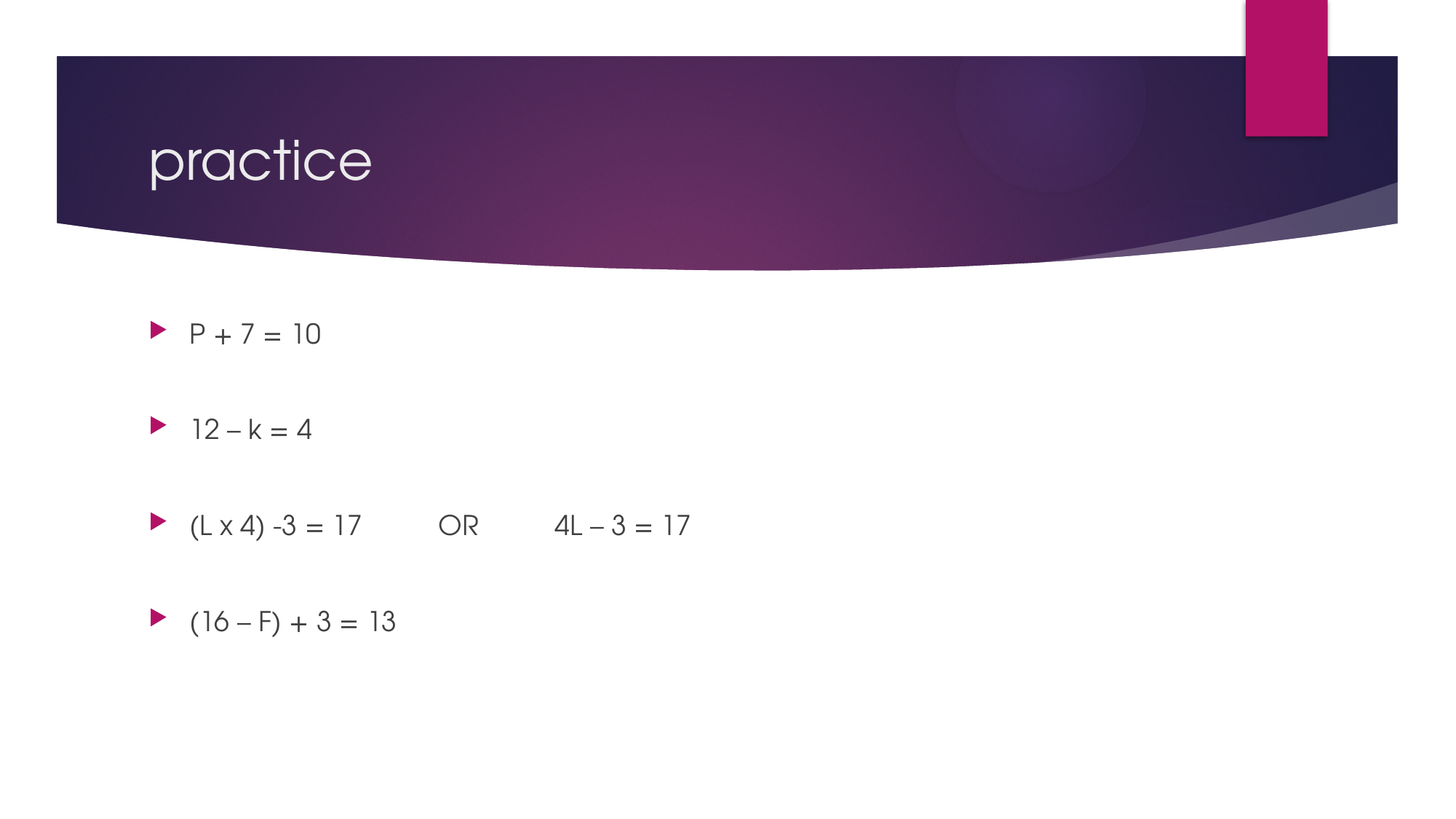

# practice
P + 7 = 10

12 – k = 4

(L x 4) -3 = 17          OR          4L – 3 = 17

(16 – F) + 3 = 13